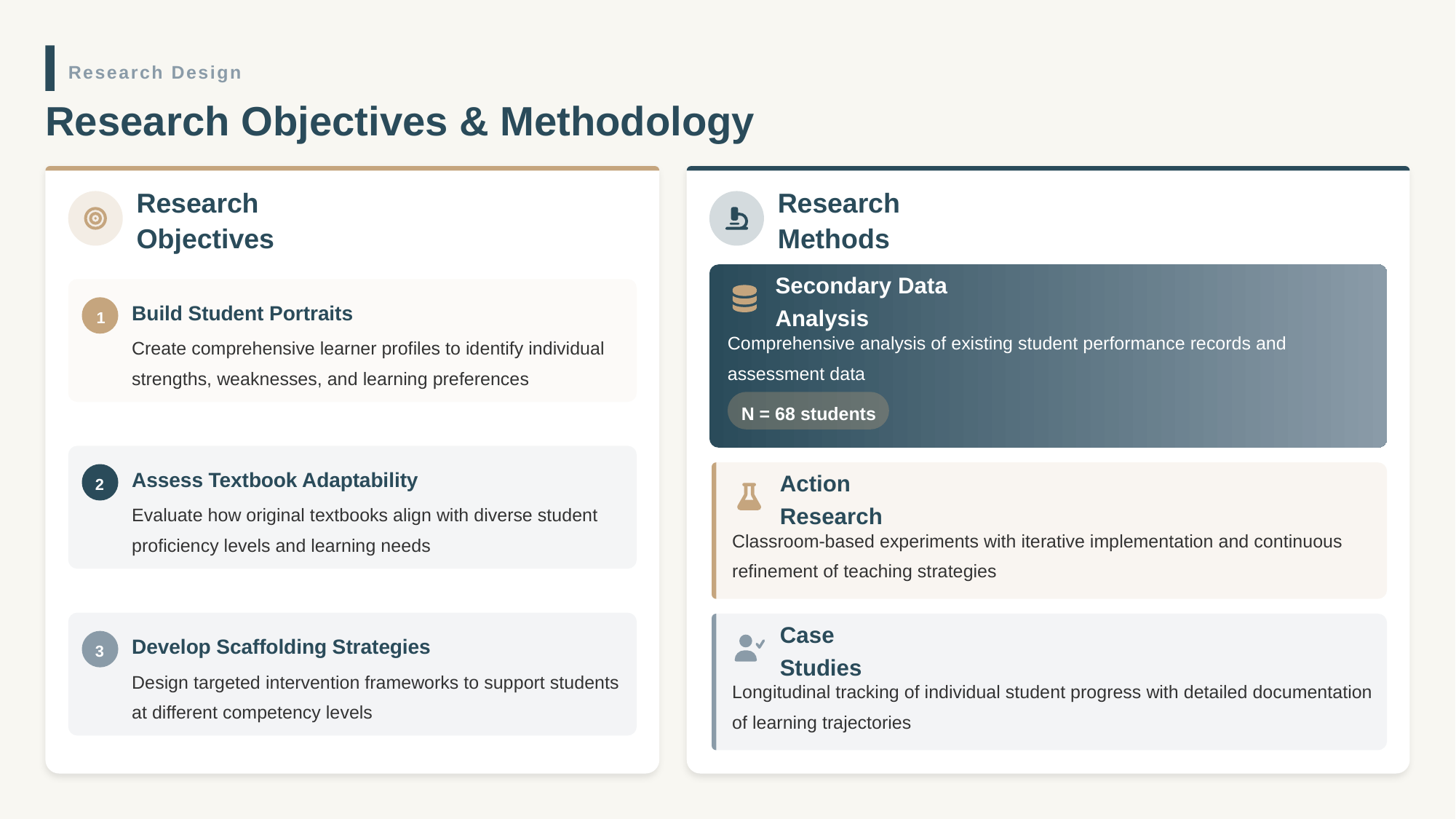

Research Design
Research Objectives & Methodology

Research Objectives
Research Methods

Secondary Data Analysis

Build Student Portraits

1
Comprehensive analysis of existing student performance records and assessment data
Create comprehensive learner profiles to identify individual strengths, weaknesses, and learning preferences

N = 68 students

Assess Textbook Adaptability

2
Action Research

Evaluate how original textbooks align with diverse student proficiency levels and learning needs
Classroom-based experiments with iterative implementation and continuous refinement of teaching strategies

Develop Scaffolding Strategies

Case Studies

3
Design targeted intervention frameworks to support students at different competency levels
Longitudinal tracking of individual student progress with detailed documentation of learning trajectories